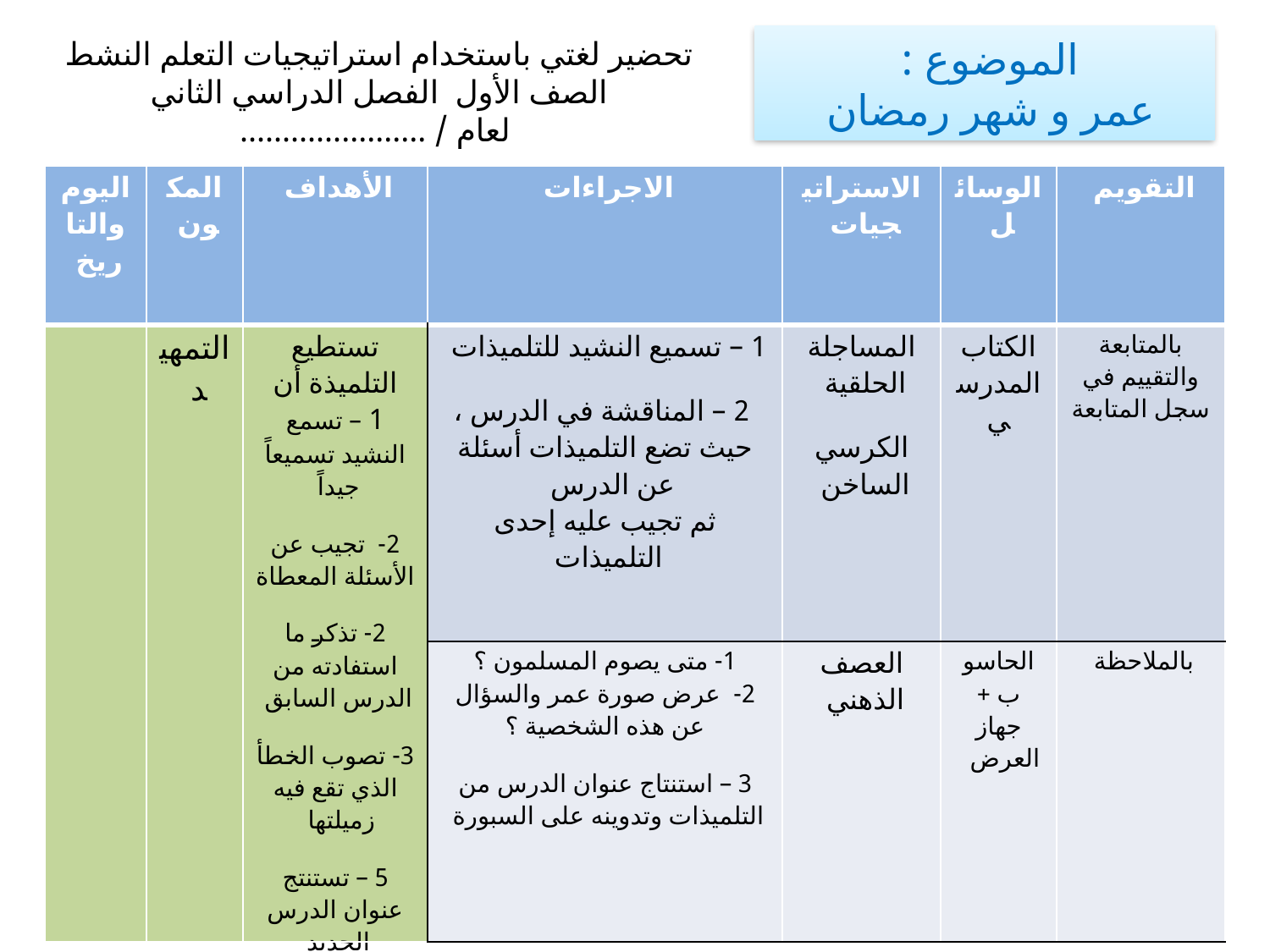

الموضوع :
عمر و شهر رمضان
تحضير لغتي باستخدام استراتيجيات التعلم النشط
الصف الأول  الفصل الدراسي الثاني  لعام / ......................

| اليوم والتاريخ | المكون | الأهداف | الاجراءات | الاستراتيجيات | الوسائل | التقويم |
| --- | --- | --- | --- | --- | --- | --- |
|  | التمهيد | تستطيع التلميذة أن 1 – تسمع النشيد تسميعاً جيداً 2- تجيب عن الأسئلة المعطاة 2- تذكر ما استفادته من الدرس السابق 3- تصوب الخطأ الذي تقع فيه زميلتها 5 – تستنتج عنوان الدرس الجديد | 1 – تسميع النشيد للتلميذات 2 – المناقشة في الدرس ، حيث تضع التلميذات أسئلة عن الدرس ثم تجيب عليه إحدى التلميذات | المساجلة الحلقية الكرسي الساخن | الكتاب المدرسي | بالمتابعة والتقييم في سجل المتابعة |
|  |  |  | 1- متى يصوم المسلمون ؟ 2- عرض صورة عمر والسؤال عن هذه الشخصية ؟ 3 – استنتاج عنوان الدرس من التلميذات وتدوينه على السبورة | العصف الذهني | الحاسوب + جهاز العرض | بالملاحظة |